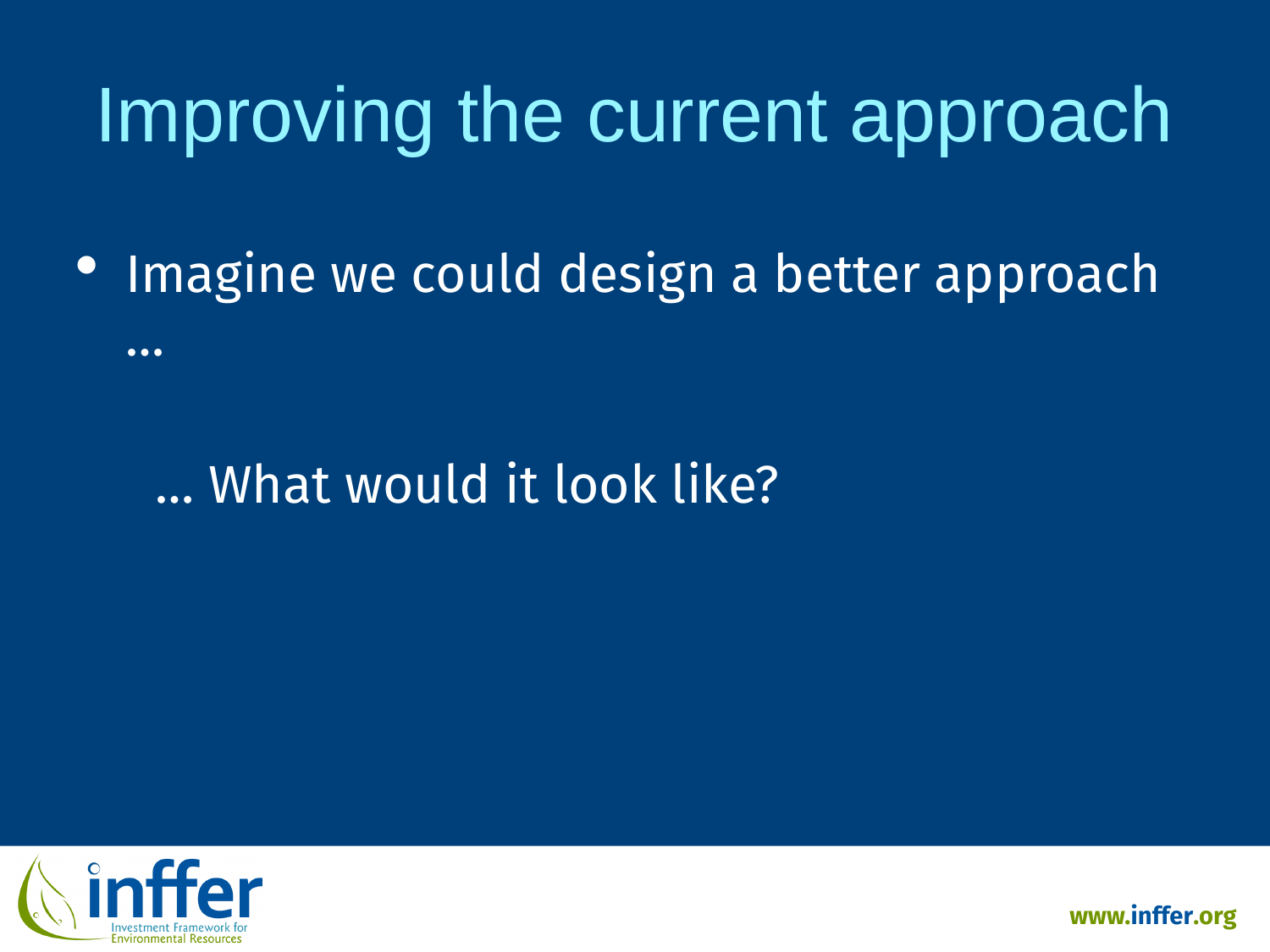

# Improving the current approach
Imagine we could design a better approach …

 … What would it look like?